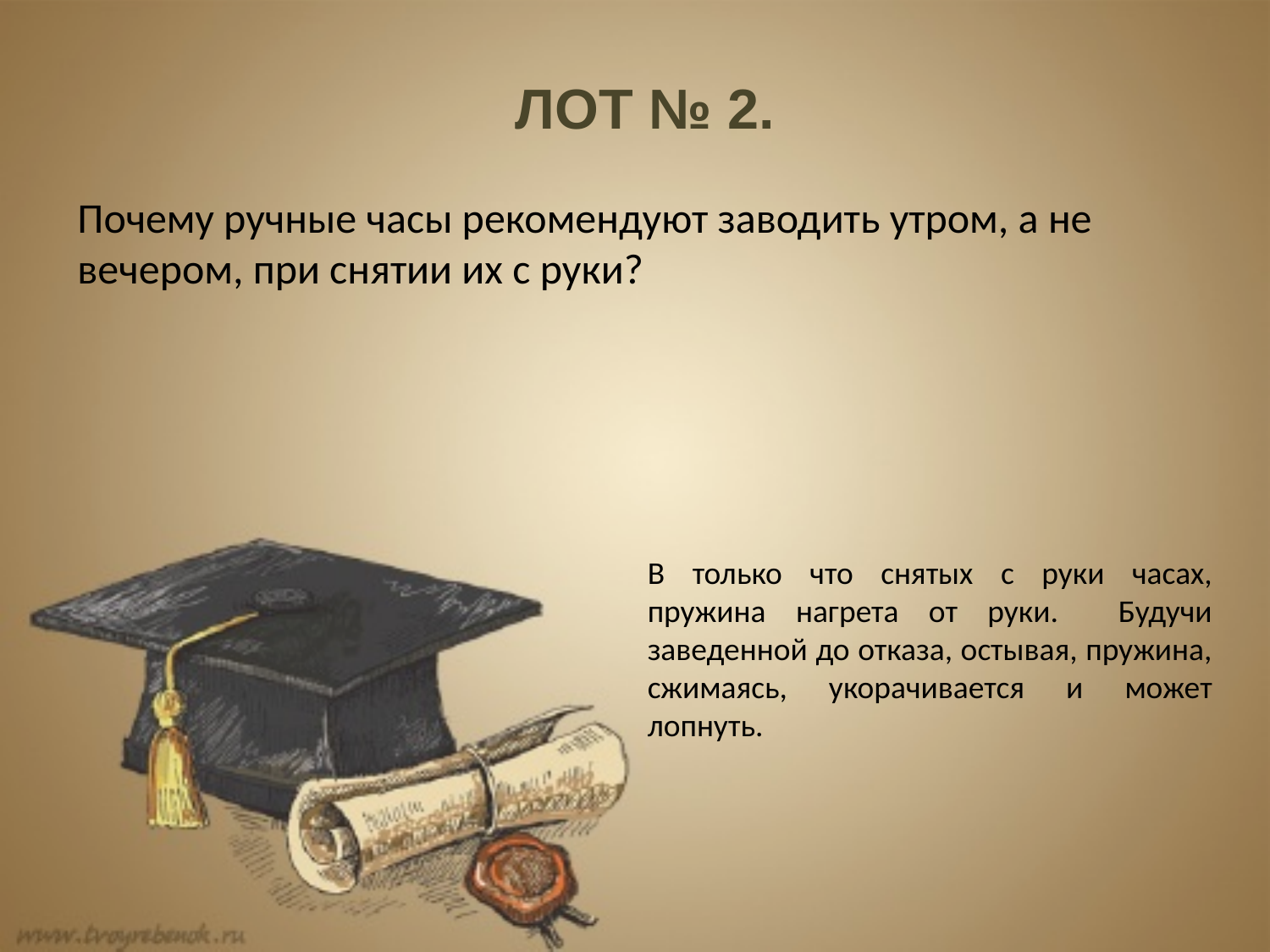

ЛОТ № 2.

Почему ручные часы рекомендуют заводить утром, а не вечером, при снятии их с руки?

В только что снятых с руки часах, пружина нагрета от руки.  Будучи заведенной до отказа, остывая, пружина, сжимаясь, укорачивается и может лопнуть.